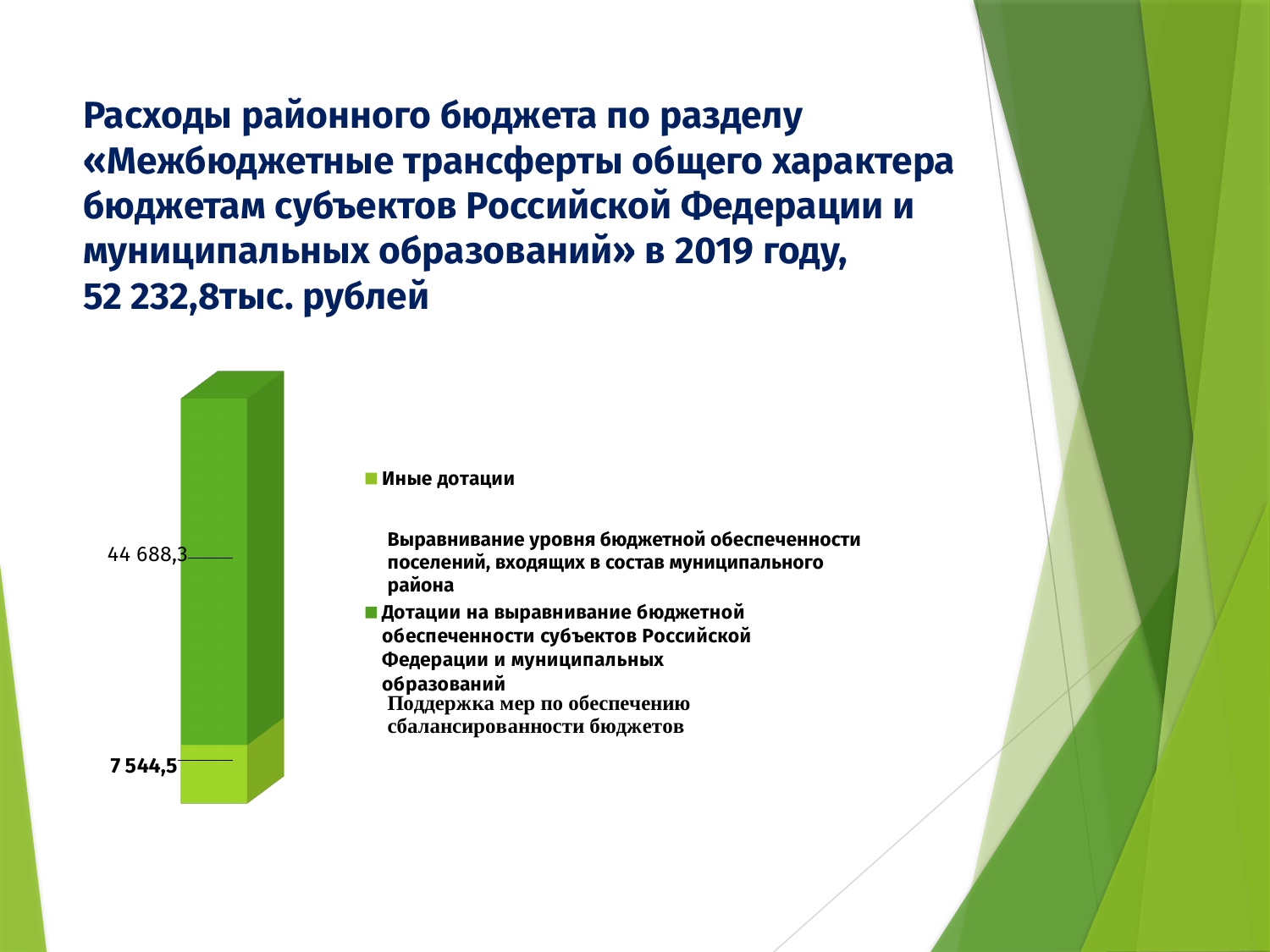

# Расходы районного бюджета по разделу «Межбюджетные трансферты общего характера бюджетам субъектов Российской Федерации и муниципальных образований» в 2019 году, 52 232,8тыс. рублей

[unsupported chart]

Выравнивание уровня бюджетной обеспеченности поселений, входящих в состав муниципального района